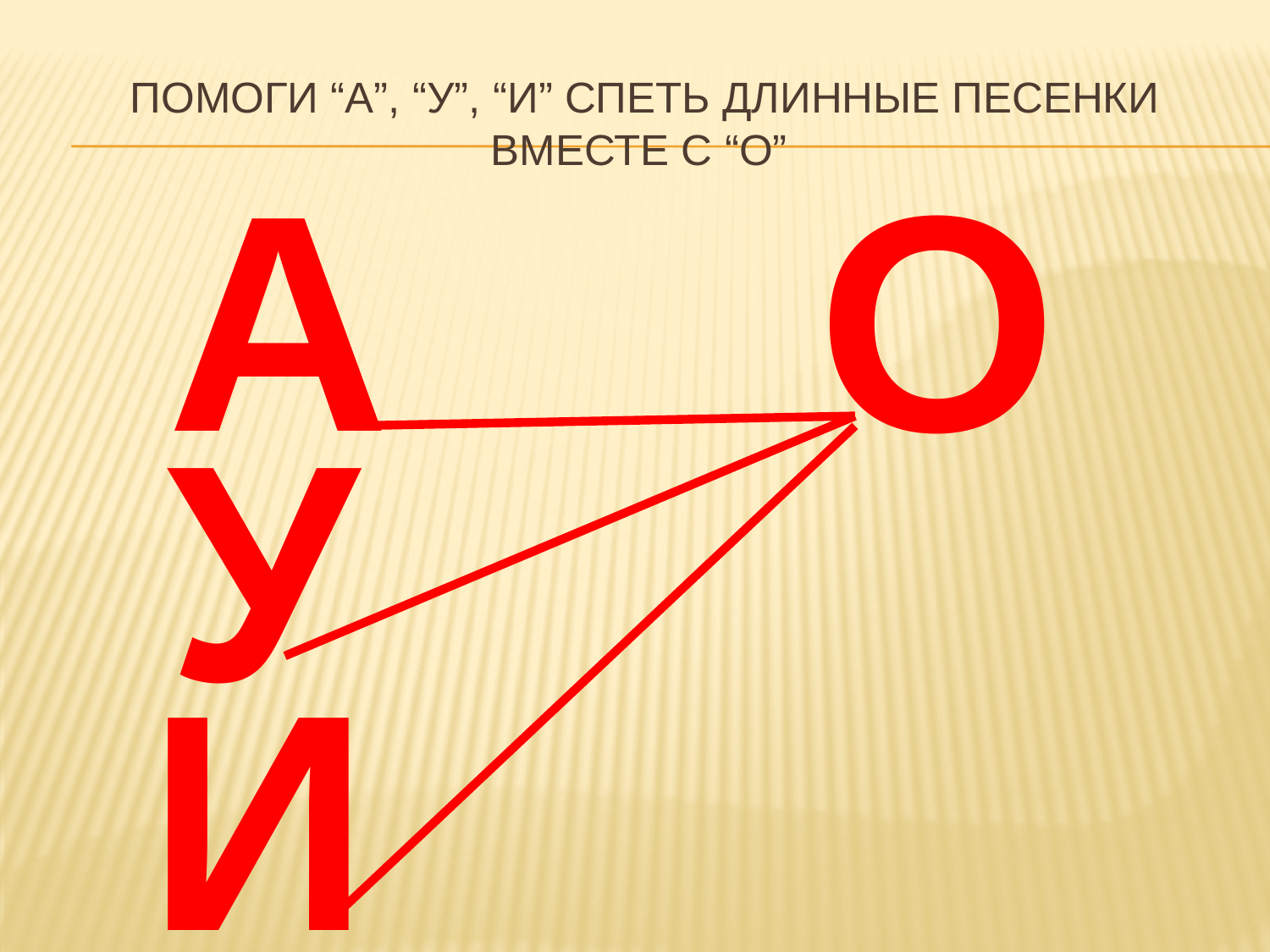

# Помоги “А”, “У”, “И” спеть длиннЫЕ песенкИ вместе с “О”
А
О
У
И